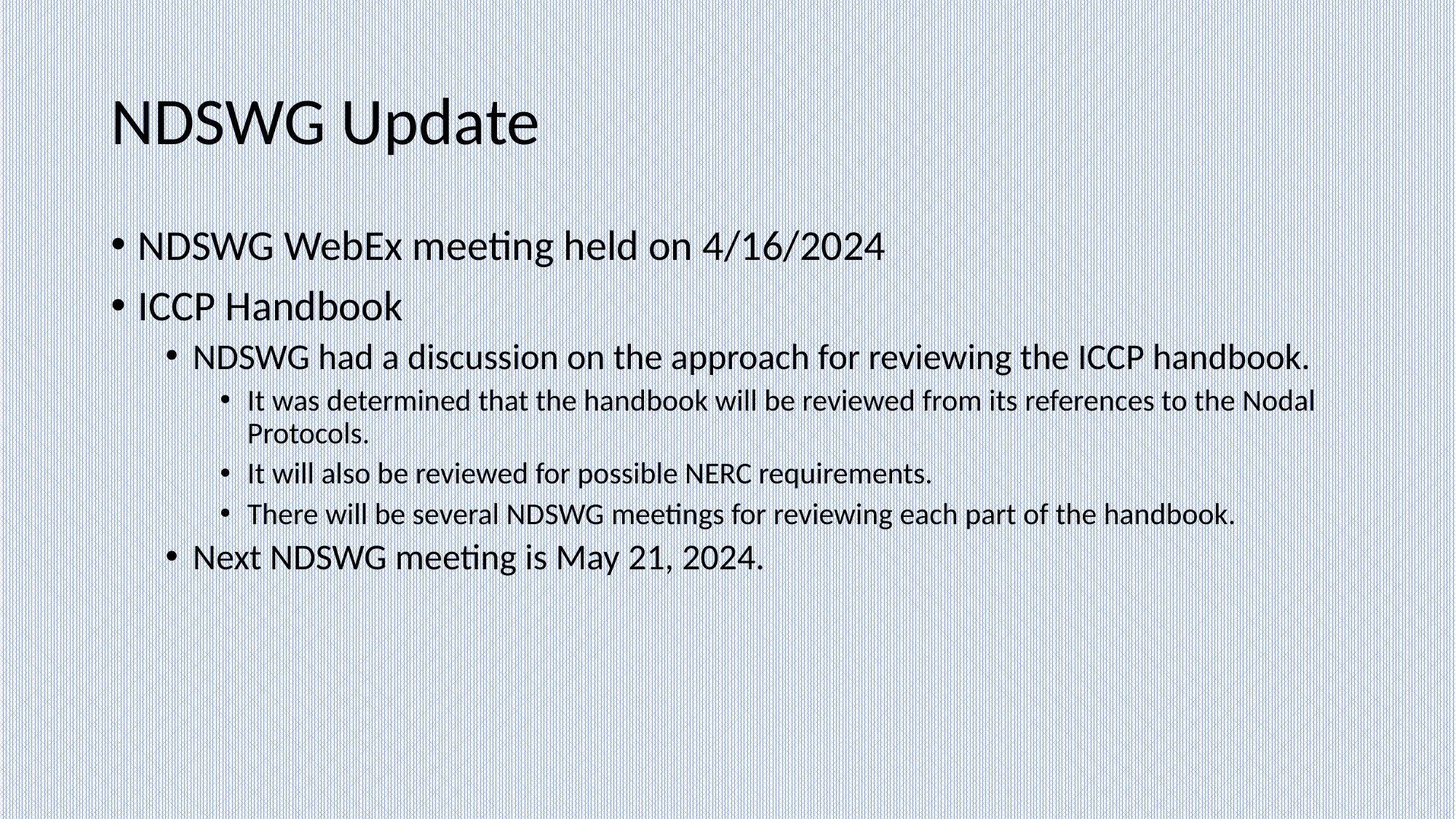

# NDSWG Update
NDSWG WebEx meeting held on 4/16/2024
ICCP Handbook
NDSWG had a discussion on the approach for reviewing the ICCP handbook.
It was determined that the handbook will be reviewed from its references to the Nodal Protocols.
It will also be reviewed for possible NERC requirements.
There will be several NDSWG meetings for reviewing each part of the handbook.
Next NDSWG meeting is May 21, 2024.